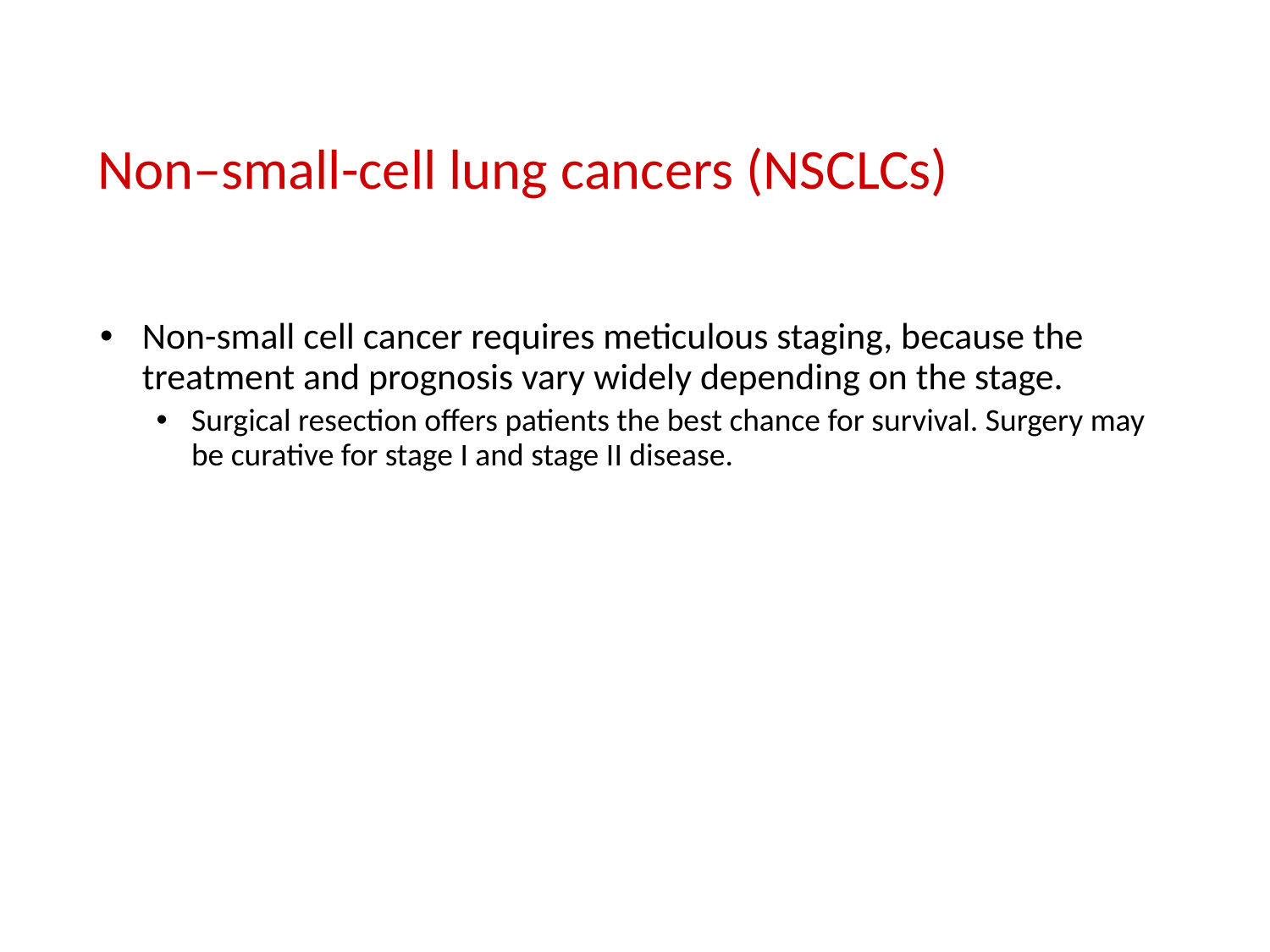

# Non–small-cell lung cancers (NSCLCs)

Non-small cell cancer requires meticulous staging, because the treatment and prognosis vary widely depending on the stage.
Surgical resection offers patients the best chance for survival. Surgery may be curative for stage I and stage II disease.